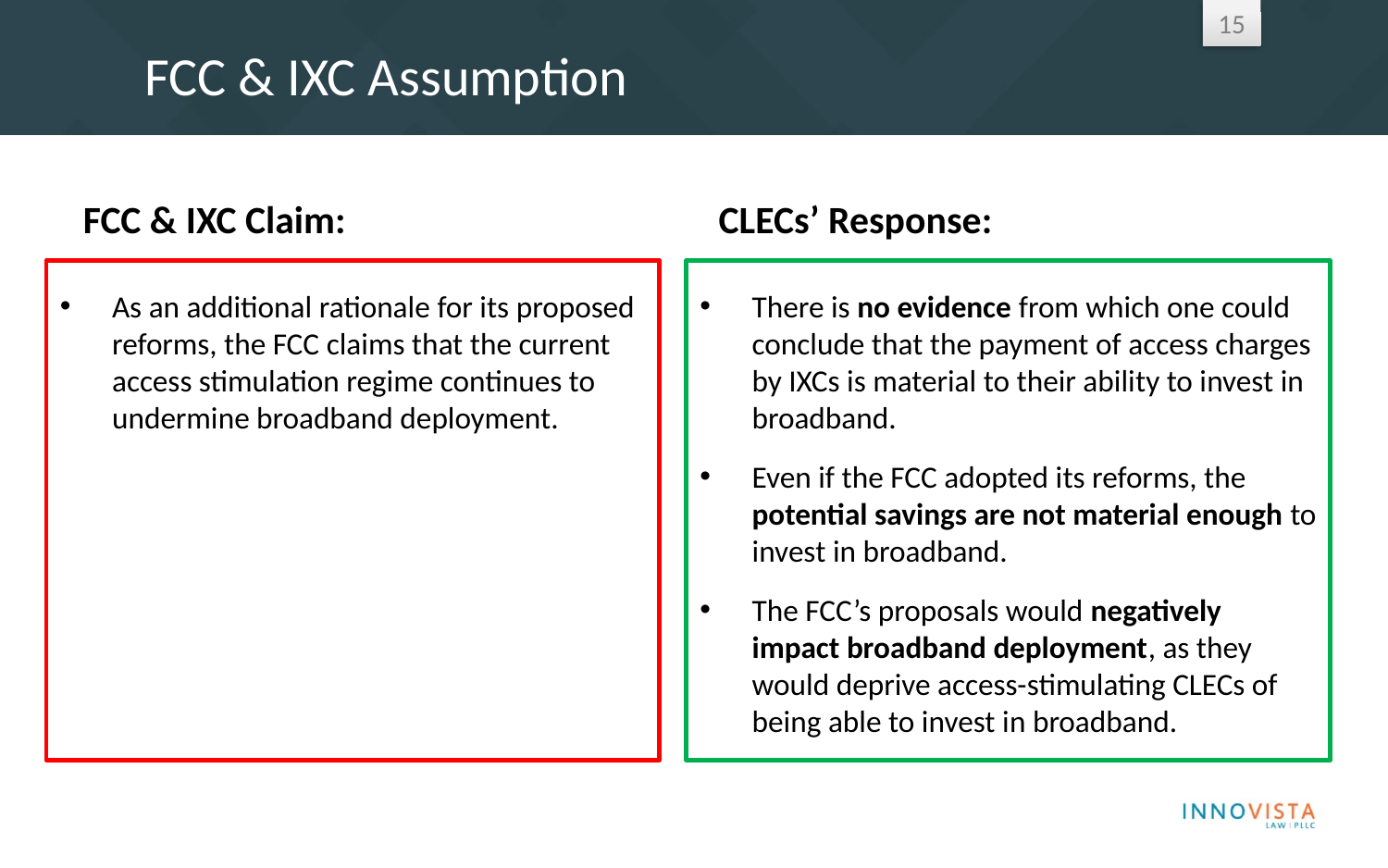

# FCC & IXC Assumption
FCC & IXC Claim:
CLECs’ Response:

As an additional rationale for its proposed reforms, the FCC claims that the current access stimulation regime continues to undermine broadband deployment.

There is no evidence from which one could conclude that the payment of access charges by IXCs is material to their ability to invest in broadband.

Even if the FCC adopted its reforms, the potential savings are not material enough to invest in broadband.

The FCC’s proposals would negatively impact broadband deployment, as they would deprive access-stimulating CLECs of being able to invest in broadband.